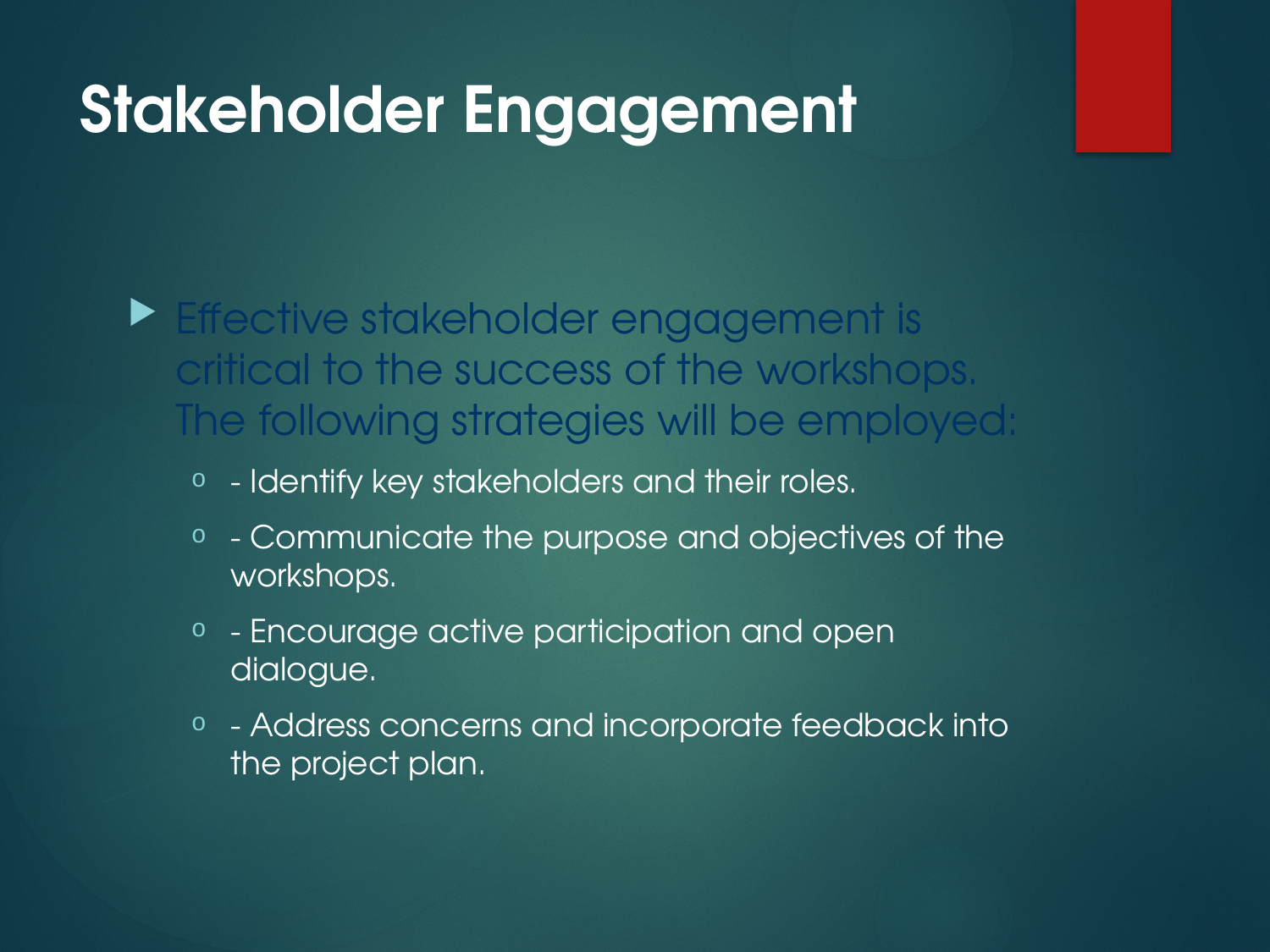

# Stakeholder Engagement
Effective stakeholder engagement is critical to the success of the workshops. The following strategies will be employed:
- Identify key stakeholders and their roles.
- Communicate the purpose and objectives of the workshops.
- Encourage active participation and open dialogue.
- Address concerns and incorporate feedback into the project plan.